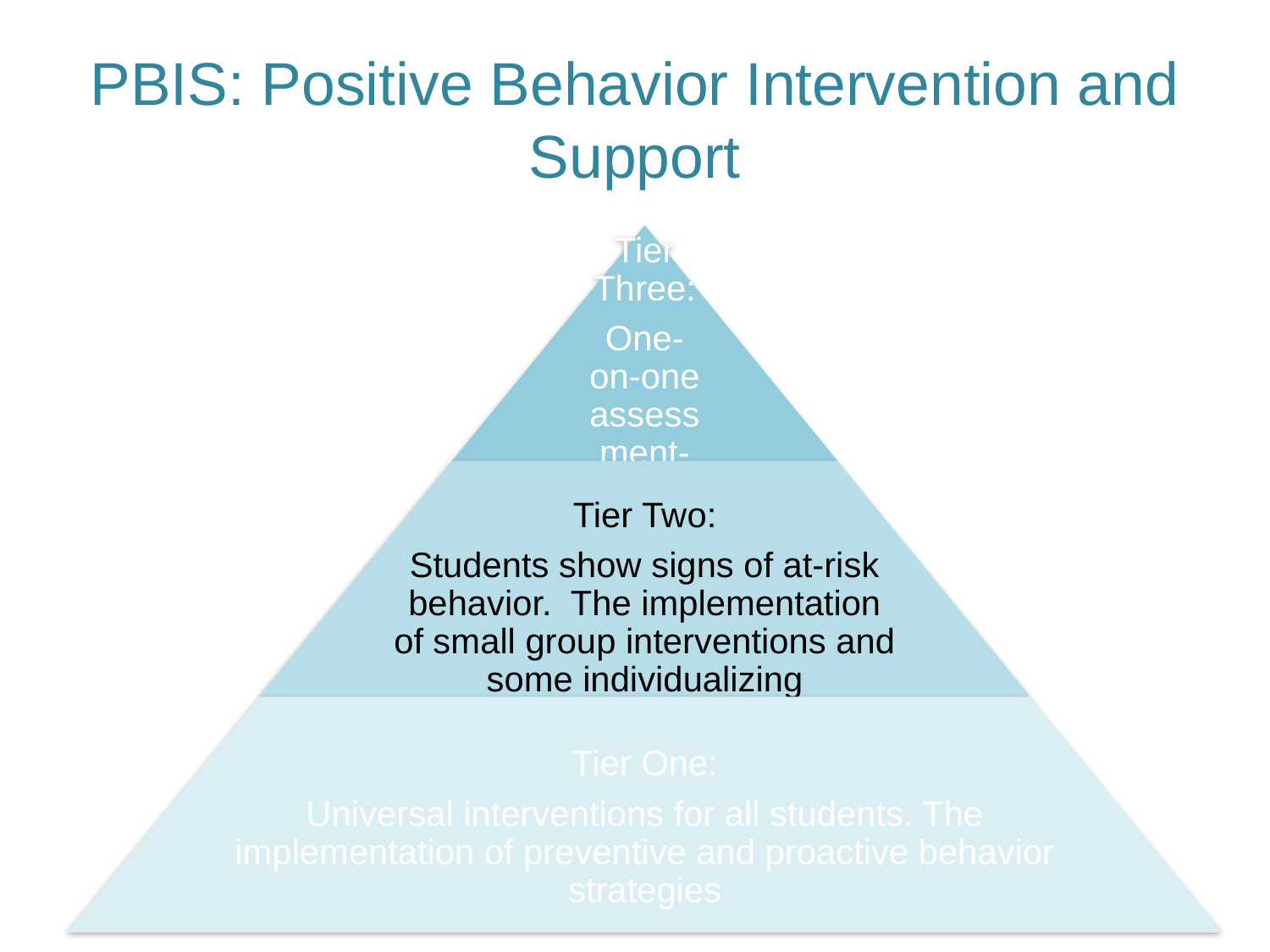

# PBIS: Positive Behavior Intervention and Support

Tier Three:
One-on-one
assessment-based interventions
Tier Two:
Students show signs of at-risk behavior.  The implementation of small group interventions and some individualizing
Tier One:
Universal interventions for all students. The implementation of preventive and proactive behavior strategies